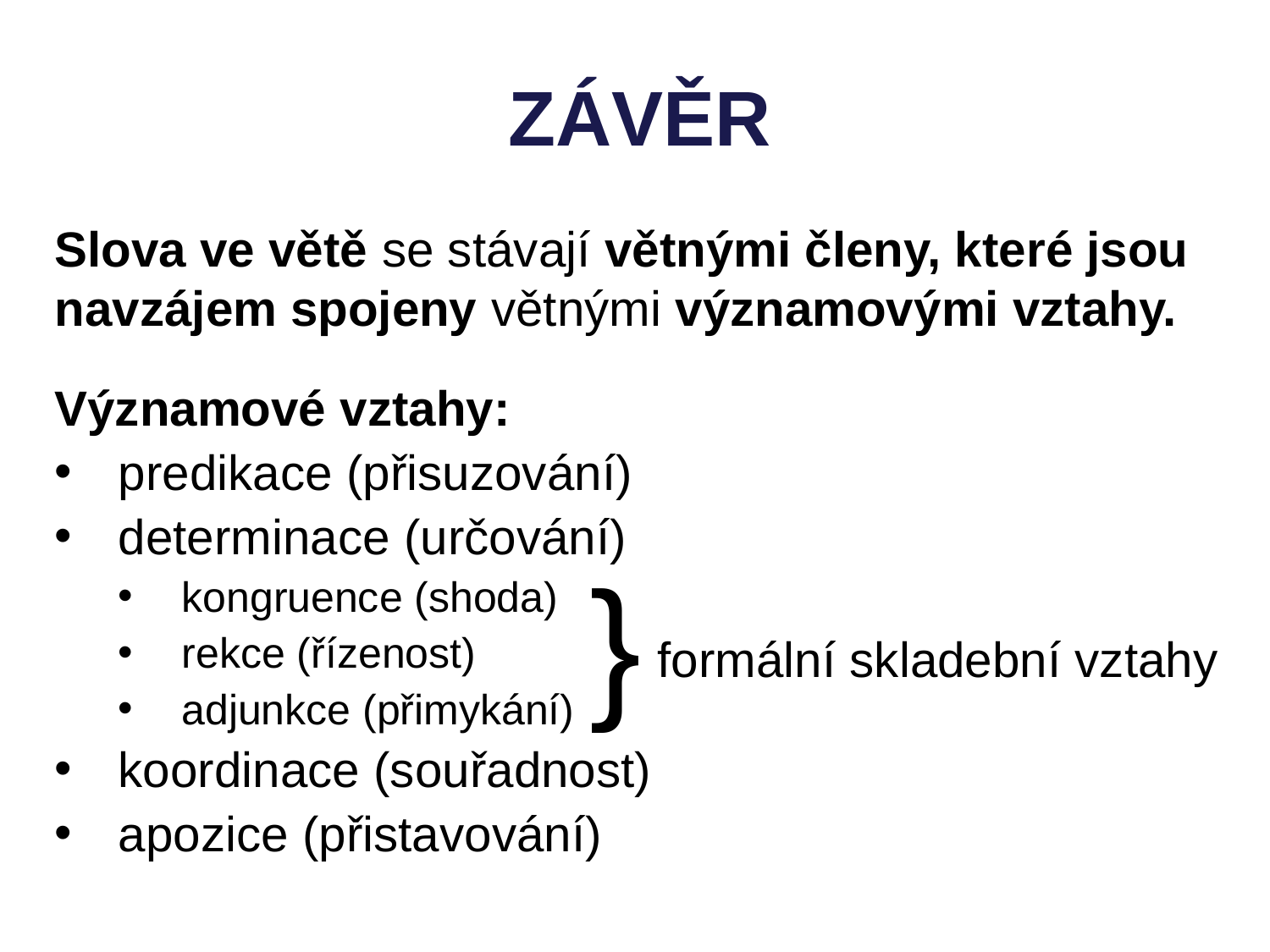

ZÁVĚR
Slova ve větě se stávají větnými členy, které jsou navzájem spojeny větnými významovými vztahy.
Významové vztahy:
predikace (přisuzování)
determinace (určování)
kongruence (shoda)
rekce (řízenost)
adjunkce (přimykání)
koordinace (souřadnost)
apozice (přistavování)
}
formální skladební vztahy